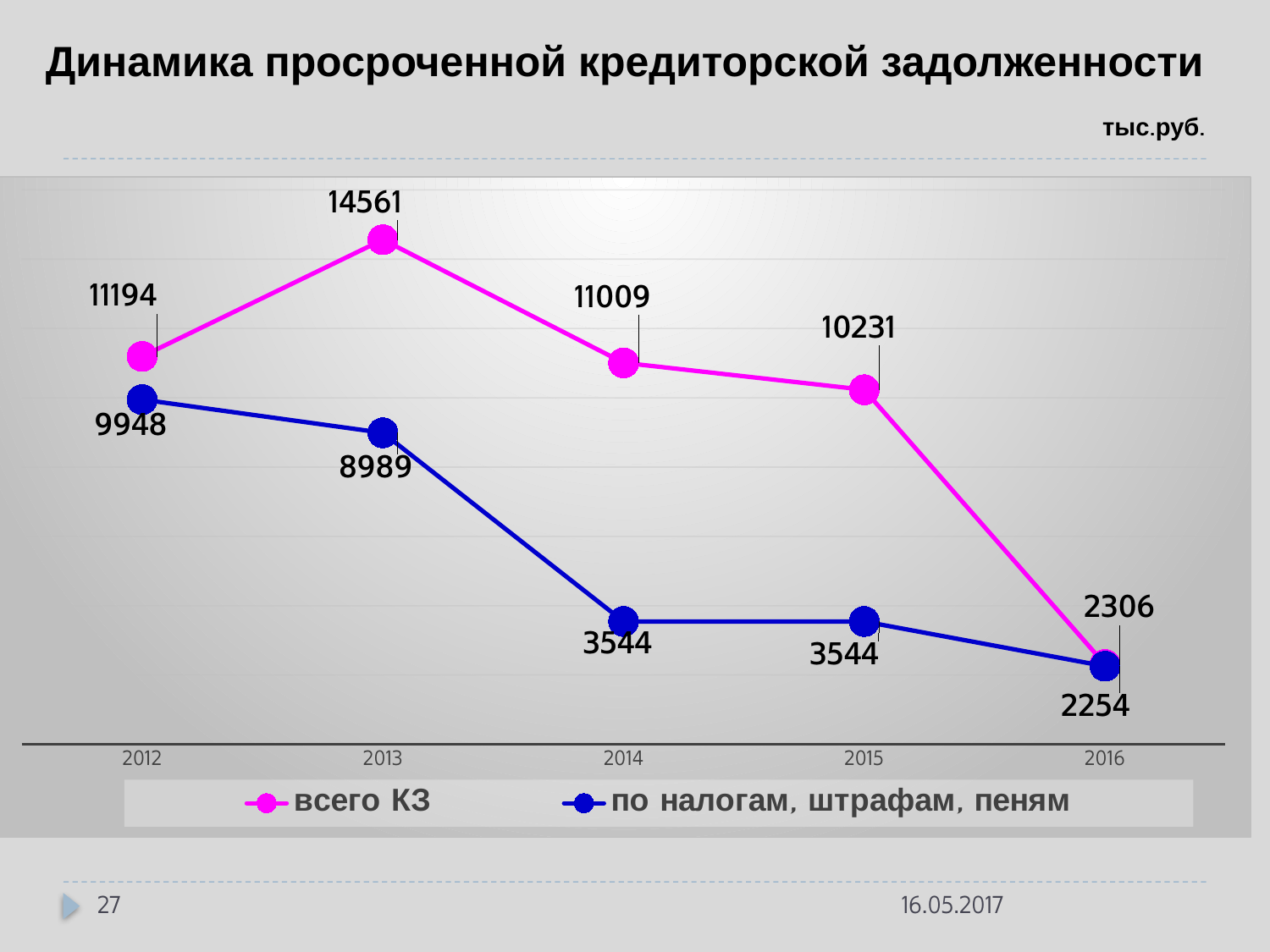

# Динамика просроченной кредиторской задолженности
тыс.руб.

### Chart

| Category | всего КЗ | по налогам, штрафам, пеням |
|---|---|---|
| 2012 | 11194.0 | 9948.0 |
| 2013 | 14561.0 | 8989.0 |
| 2014 | 11009.0 | 3544.0 |
| 2015 | 10231.0 | 3544.0 |
| 2016 | 2306.0 | 2254.0 |
27
16.05.2017